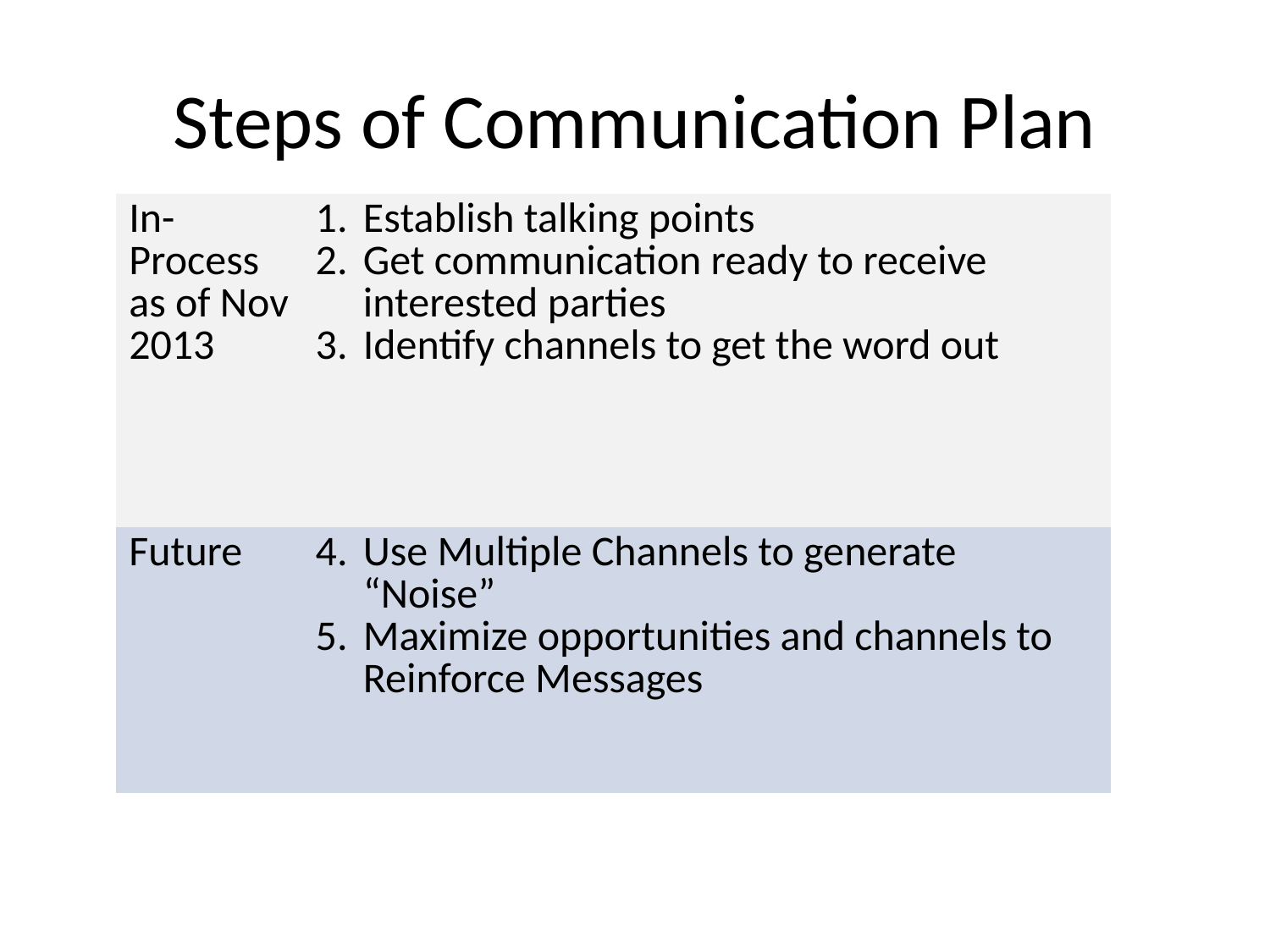

# Steps of Communication Plan
| In-Process as of Nov 2013 | Establish talking points Get communication ready to receive interested parties Identify channels to get the word out |
| --- | --- |
| Future | Use Multiple Channels to generate “Noise” Maximize opportunities and channels to Reinforce Messages |